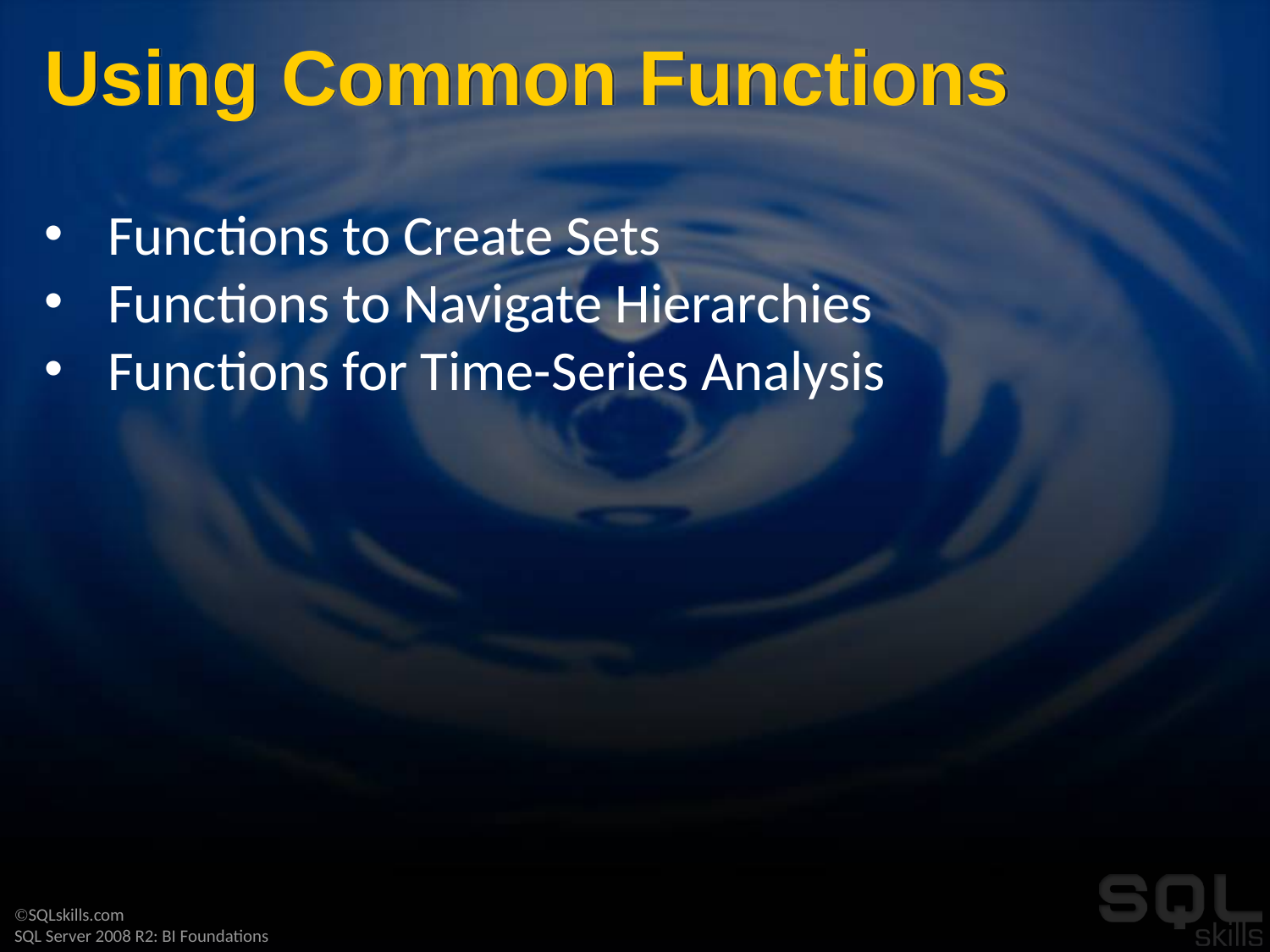

# Using Common Functions
Functions to Create Sets
Functions to Navigate Hierarchies
Functions for Time-Series Analysis